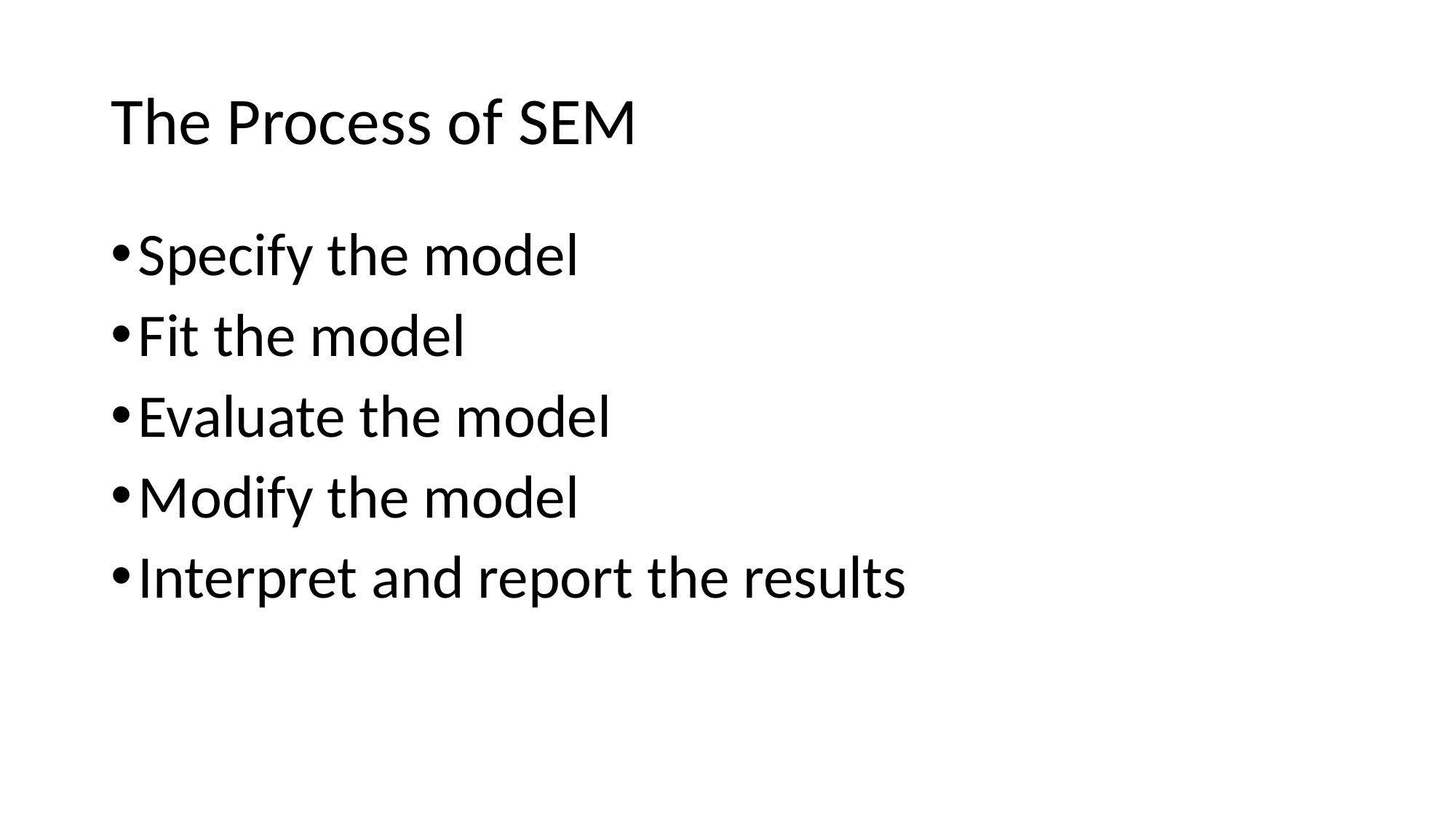

# The Process of SEM
Specify the model
Fit the model
Evaluate the model
Modify the model
Interpret and report the results